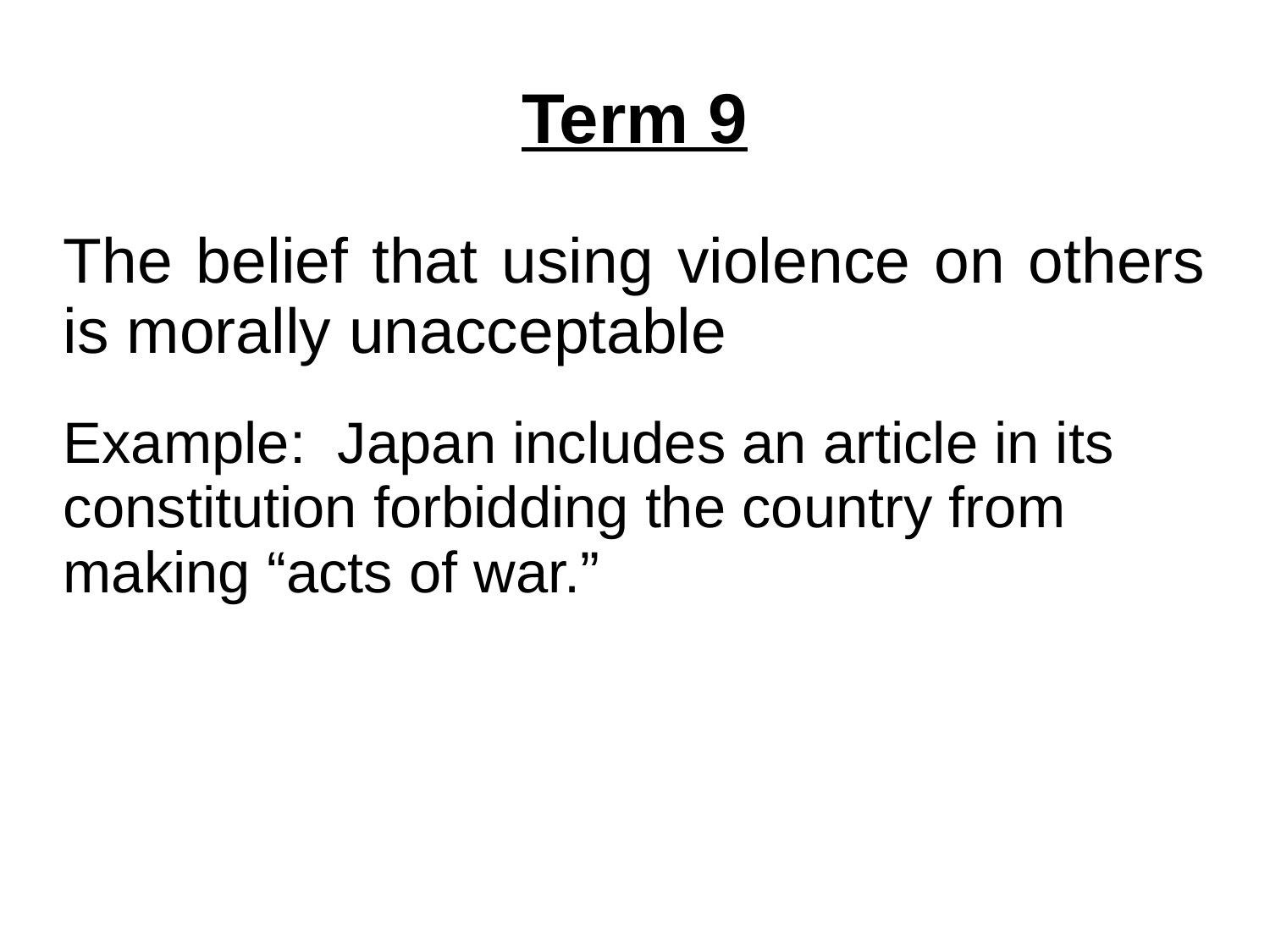

Term 9
The belief that using violence on others is morally unacceptable

Example:  Japan includes an article in its constitution forbidding the country from making “acts of war.”